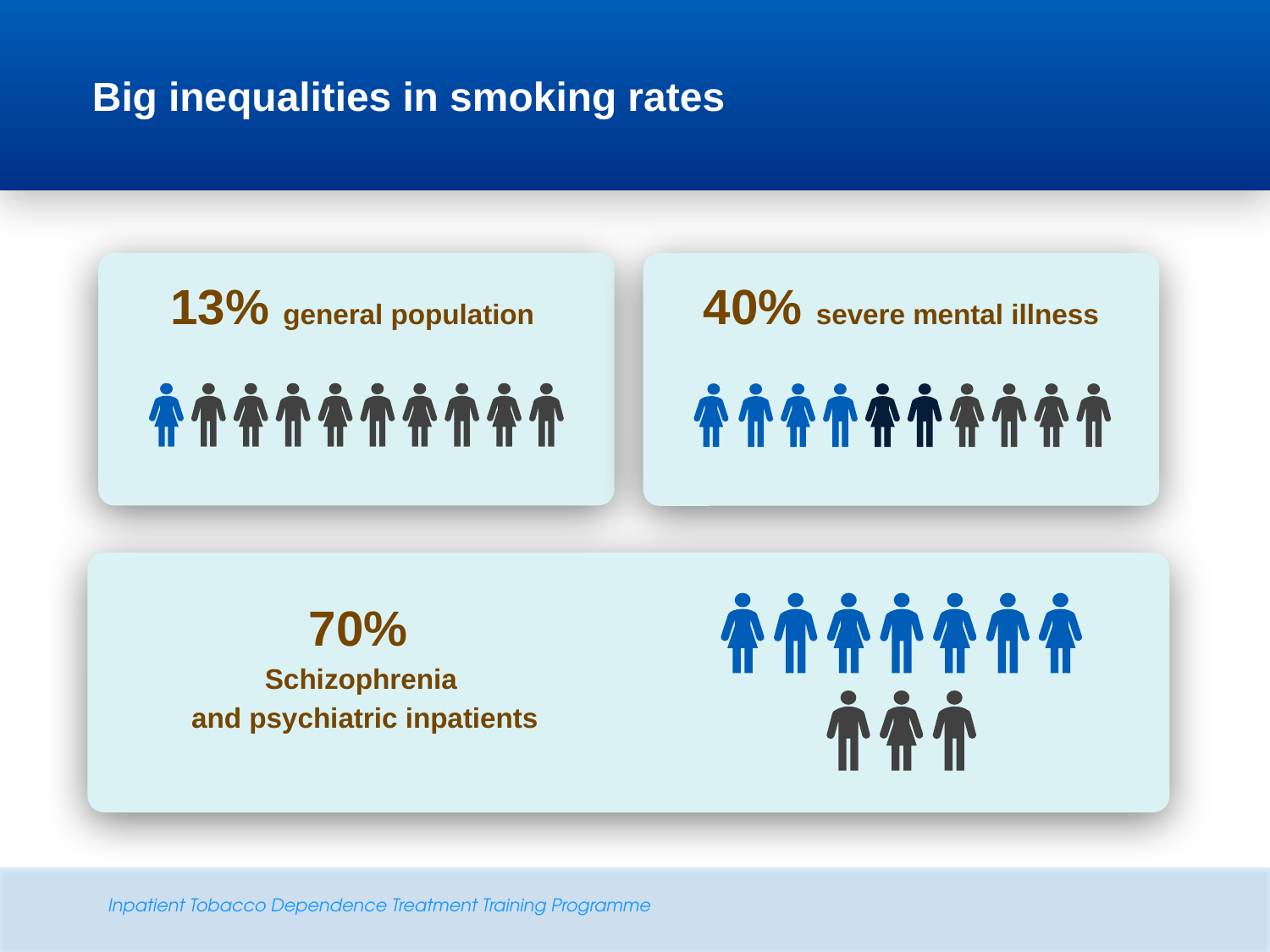

# Big inequalities in smoking rates

13% general population

40% severe mental illness

70%
Schizophrenia
and psychiatric inpatients

Inpatient Tobacco Dependence Treatment Training Programme